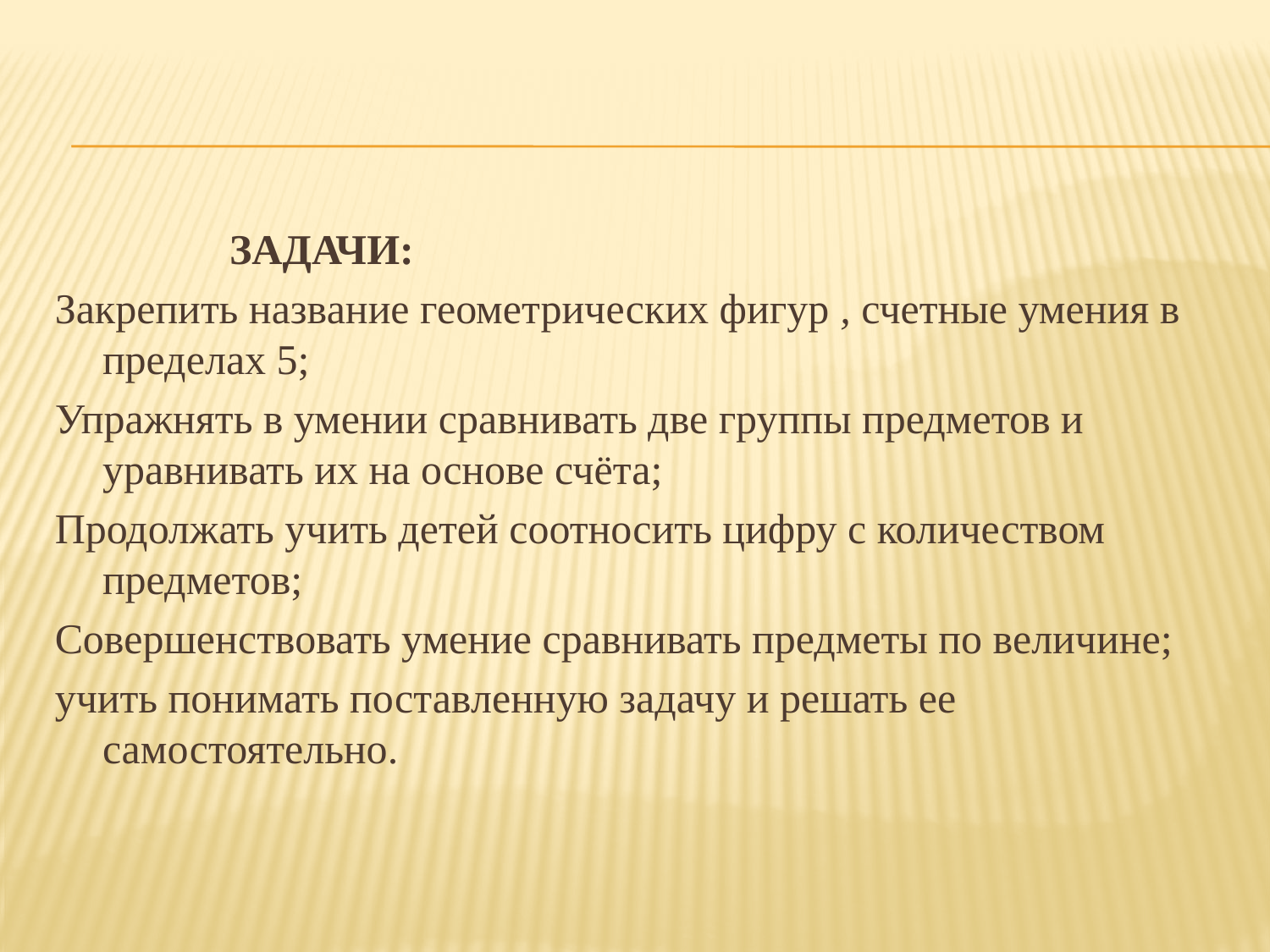

#
		ЗАДАЧИ:
Закрепить название геометрических фигур , счетные умения в пределах 5;
Упражнять в умении сравнивать две группы предметов и уравнивать их на основе счёта;
Продолжать учить детей соотносить цифру с количеством предметов;
Совершенствовать умение сравнивать предметы по величине;
учить понимать поставленную задачу и решать ее самостоятельно.